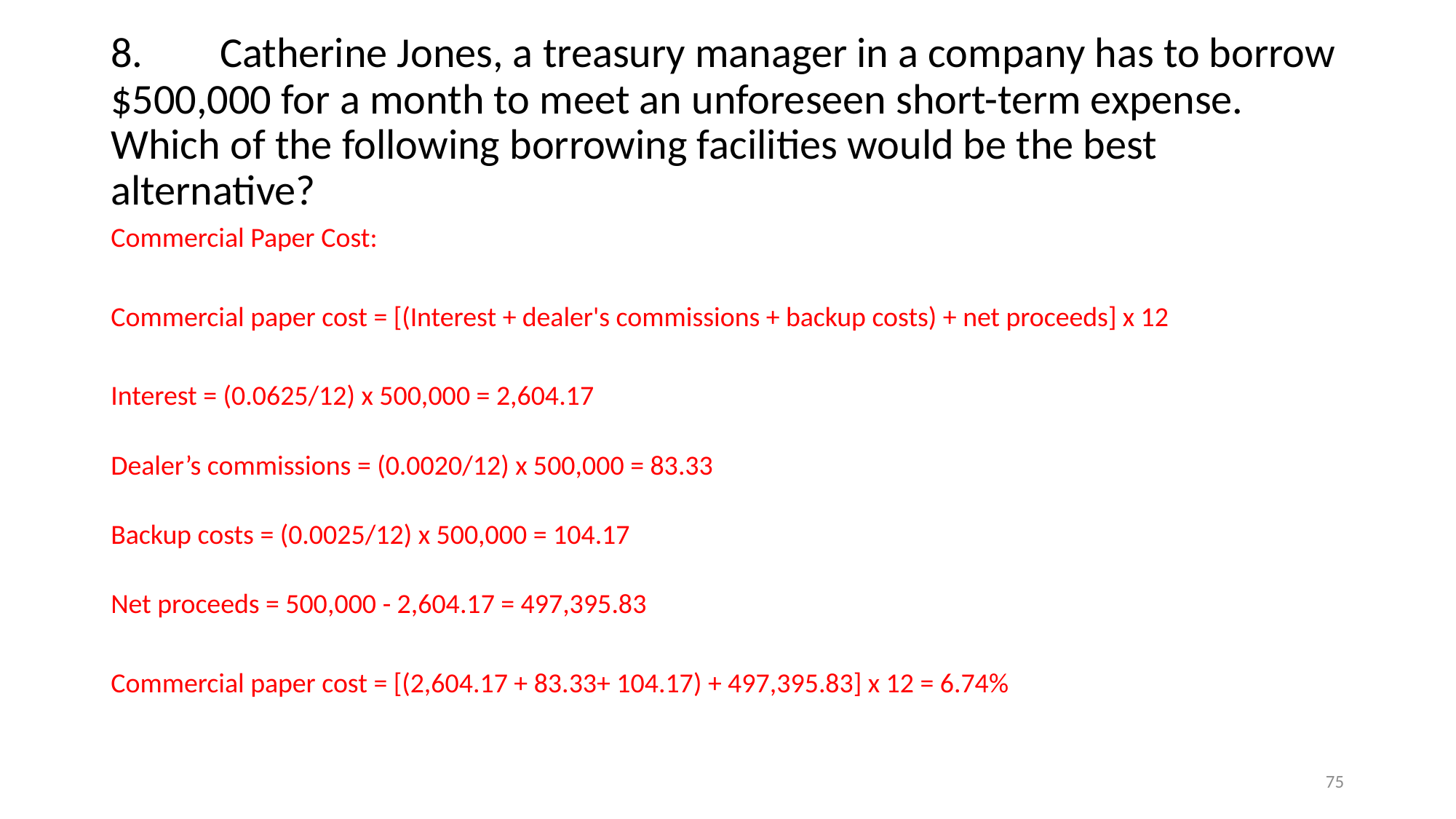

# 8.	Catherine Jones, a treasury manager in a company has to borrow $500,000 for a month to meet an unforeseen short-term expense. Which of the following borrowing facilities would be the best alternative?
Commercial Paper Cost:

Commercial paper cost = [(Interest + dealer's commissions + backup costs) + net proceeds] x 12

Interest = (0.0625/12) x 500,000 = 2,604.17
Dealer’s commissions = (0.0020/12) x 500,000 = 83.33
Backup costs = (0.0025/12) x 500,000 = 104.17
Net proceeds = 500,000 - 2,604.17 = 497,395.83

Commercial paper cost = [(2,604.17 + 83.33+ 104.17) + 497,395.83] x 12 = 6.74%
75